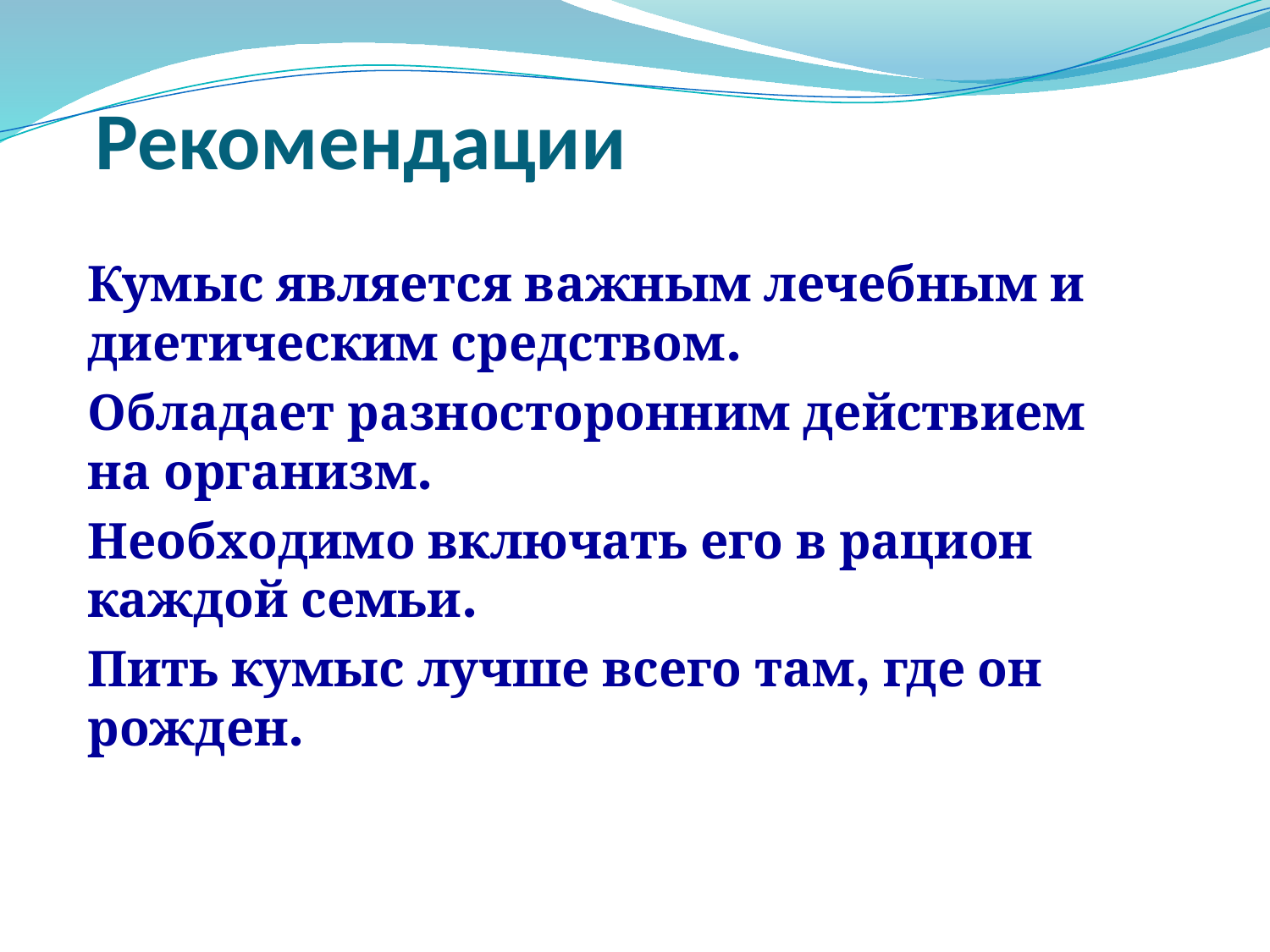

# Рекомендации
Кумыс является важным лечебным и диетическим средством.
Обладает разносторонним действием на организм.
Необходимо включать его в рацион каждой семьи.
Пить кумыс лучше всего там, где он рожден.